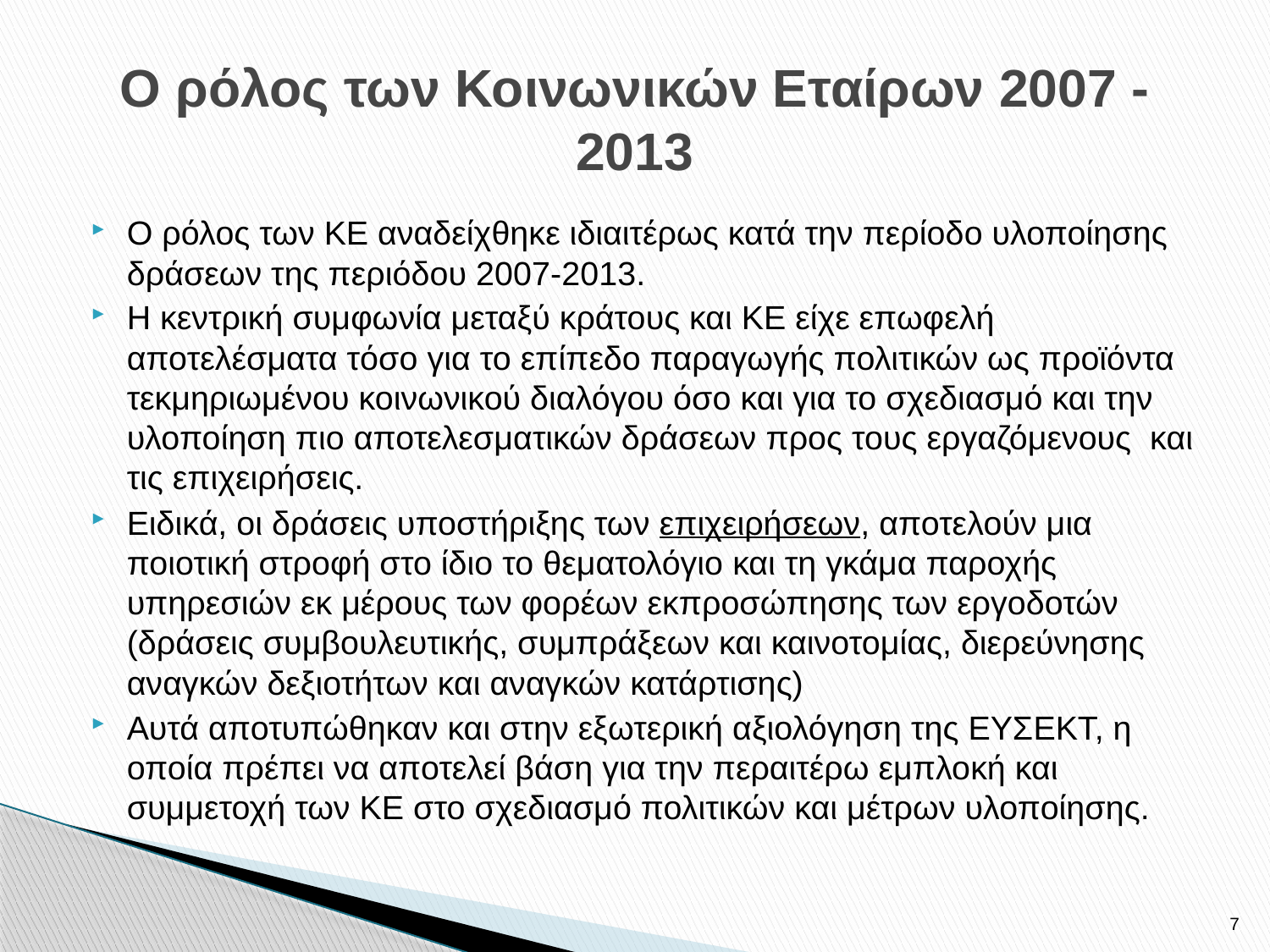

# Ο ρόλος των Κοινωνικών Εταίρων 2007 - 2013
Ο ρόλος των ΚΕ αναδείχθηκε ιδιαιτέρως κατά την περίοδο υλοποίησης δράσεων της περιόδου 2007-2013.
Η κεντρική συμφωνία μεταξύ κράτους και ΚΕ είχε επωφελή αποτελέσματα τόσο για το επίπεδο παραγωγής πολιτικών ως προϊόντα τεκμηριωμένου κοινωνικού διαλόγου όσο και για το σχεδιασμό και την υλοποίηση πιο αποτελεσματικών δράσεων προς τους εργαζόμενους  και τις επιχειρήσεις.
Ειδικά, οι δράσεις υποστήριξης των επιχειρήσεων, αποτελούν μια ποιοτική στροφή στο ίδιο το θεματολόγιο και τη γκάμα παροχής υπηρεσιών εκ μέρους των φορέων εκπροσώπησης των εργοδοτών (δράσεις συμβουλευτικής, συμπράξεων και καινοτομίας, διερεύνησης αναγκών δεξιοτήτων και αναγκών κατάρτισης)
Αυτά αποτυπώθηκαν και στην εξωτερική αξιολόγηση της ΕΥΣΕΚΤ, η οποία πρέπει να αποτελεί βάση για την περαιτέρω εμπλοκή και συμμετοχή των ΚΕ στο σχεδιασμό πολιτικών και μέτρων υλοποίησης.

7